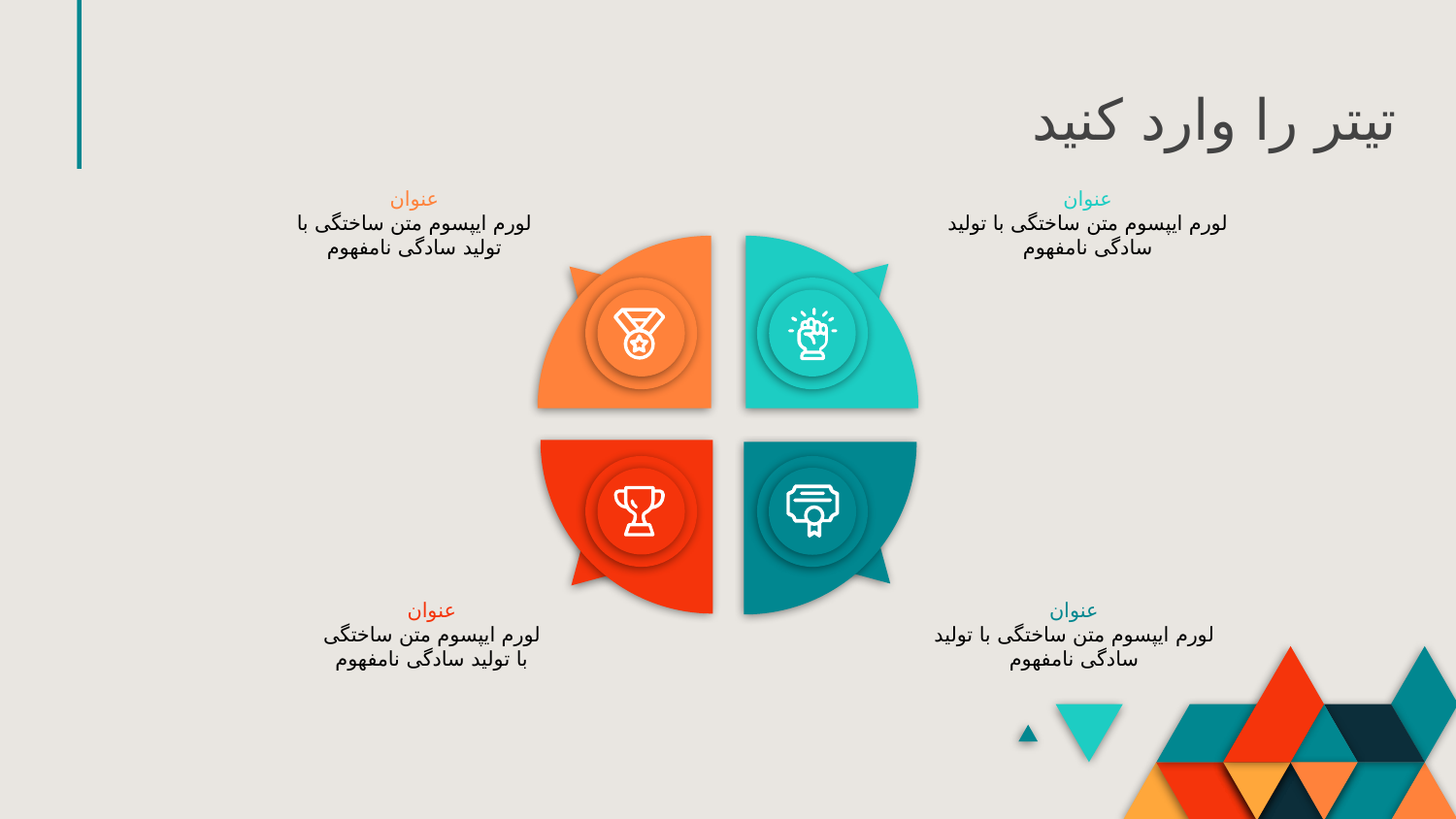

تیتر را وارد کنید
عنوان
لورم ایپسوم متن ساختگی با تولید سادگی نامفهوم
عنوان
لورم ایپسوم متن ساختگی با تولید سادگی نامفهوم

عنوان
لورم ایپسوم متن ساختگی با تولید سادگی نامفهوم
عنوان
لورم ایپسوم متن ساختگی با تولید سادگی نامفهوم